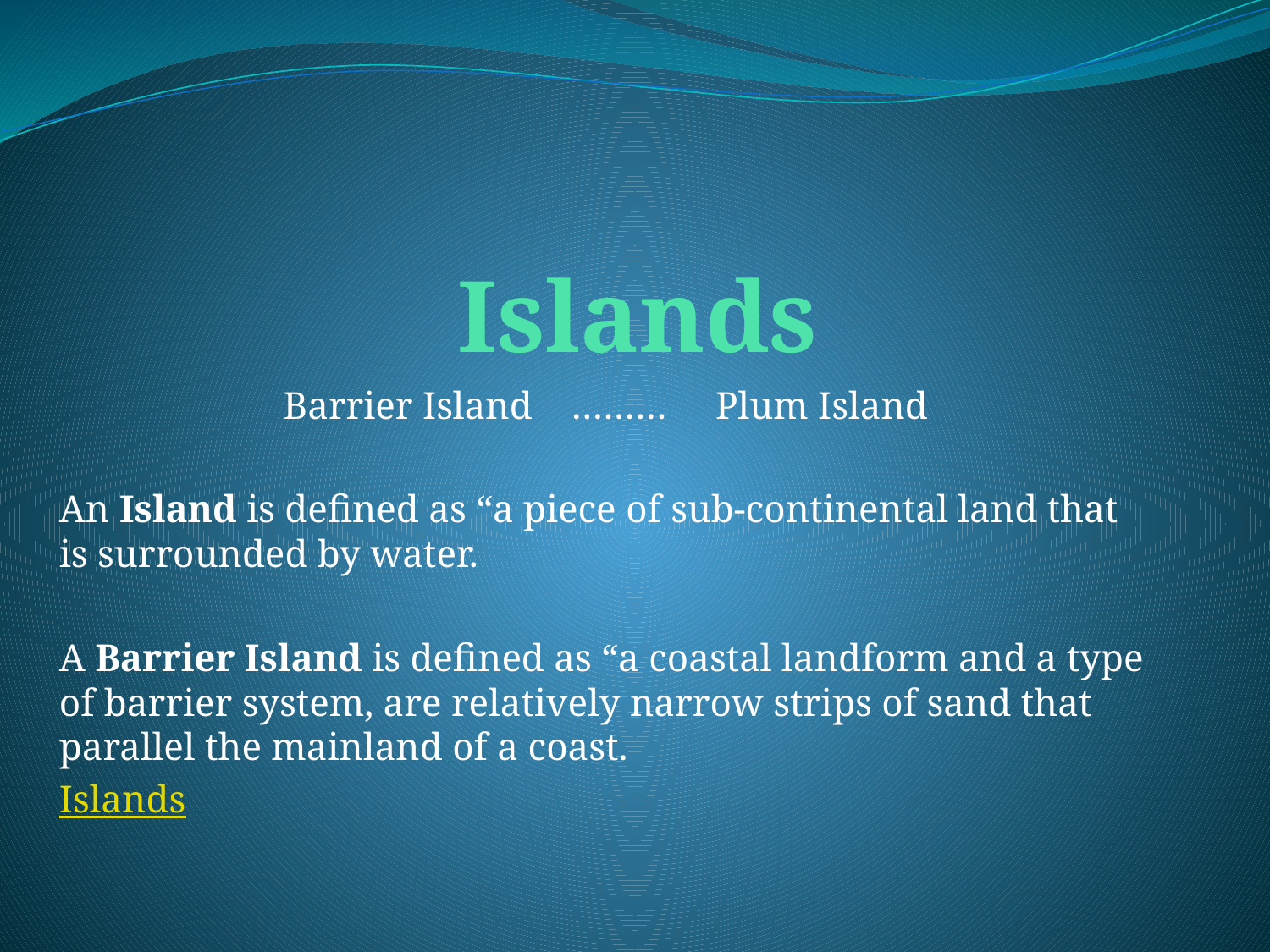

# Islands
                       Barrier Island    ………     Plum Island

An Island is defined as “a piece of sub-continental land that is surrounded by water.

A Barrier Island is defined as “a coastal landform and a type of barrier system, are relatively narrow strips of sand that parallel the mainland of a coast.
Islands